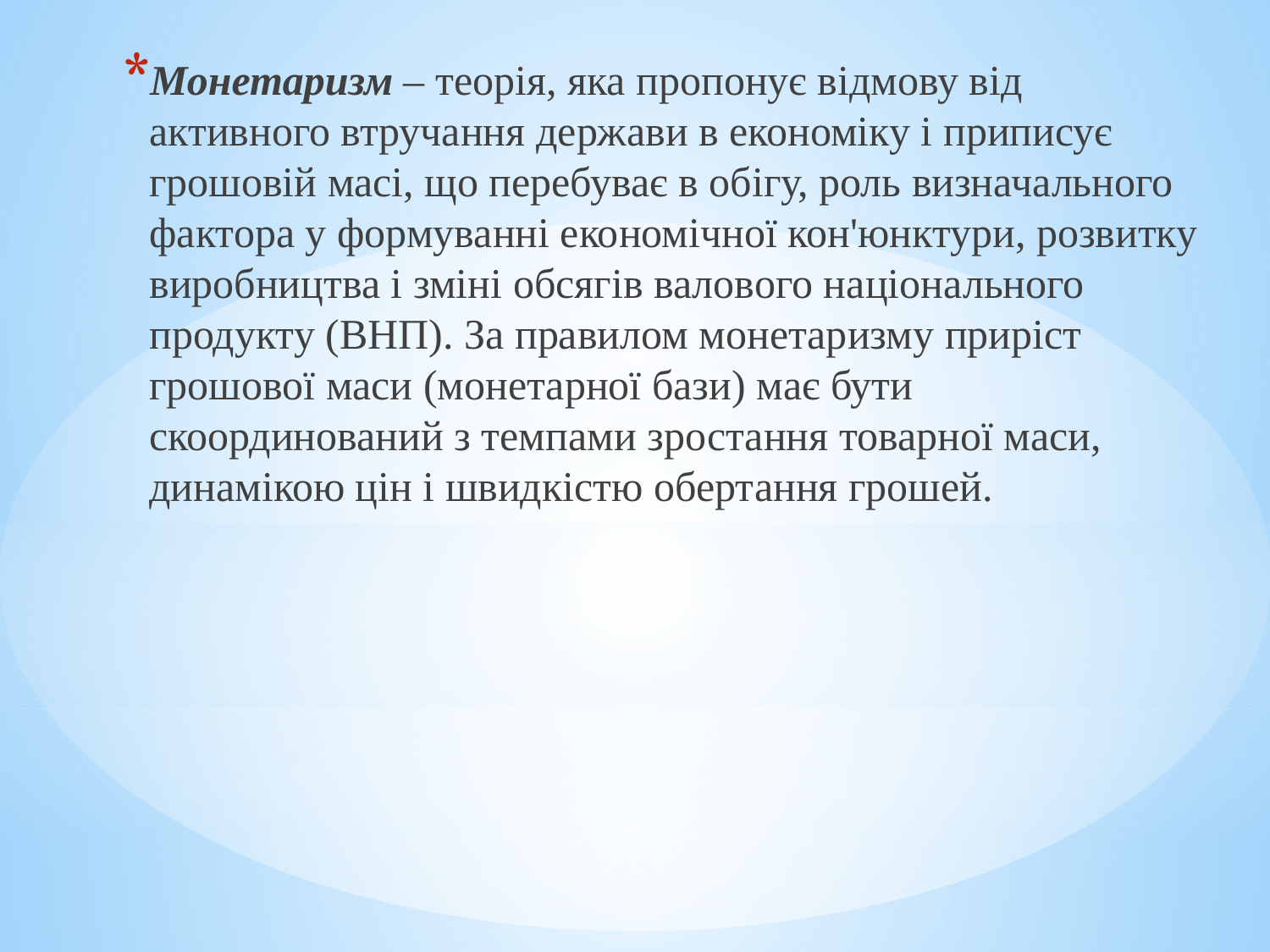

Монетаризм – теорія, яка пропонує відмову від активного втручання держави в економіку і приписує грошовій масі, що перебуває в обігу, роль визначального фактора у формуванні економічної кон'юнктури, розвитку виробництва і зміні обсягів валового національного продукту (ВНП). За правилом монетаризму приріст грошової маси (монетарної бази) має бути скоординований з темпами зростання товарної маси, динамікою цін і швидкістю обертання грошей.